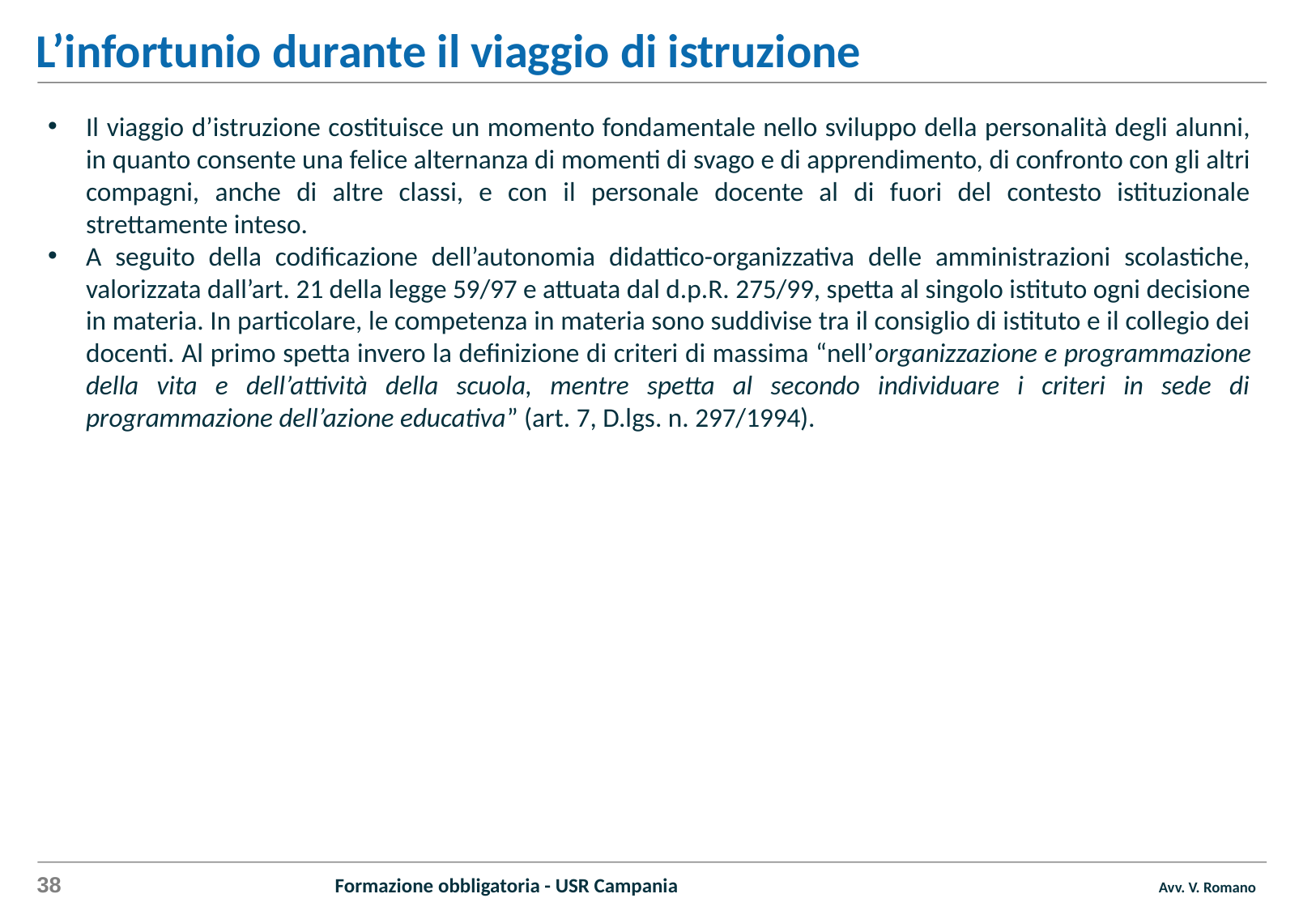

L’infortunio durante il viaggio di istruzione
Il viaggio d’istruzione costituisce un momento fondamentale nello sviluppo della personalità degli alunni, in quanto consente una felice alternanza di momenti di svago e di apprendimento, di confronto con gli altri compagni, anche di altre classi, e con il personale docente al di fuori del contesto istituzionale strettamente inteso.
A seguito della codificazione dell’autonomia didattico-organizzativa delle amministrazioni scolastiche, valorizzata dall’art. 21 della legge 59/97 e attuata dal d.p.R. 275/99, spetta al singolo istituto ogni decisione in materia. In particolare, le competenza in materia sono suddivise tra il consiglio di istituto e il collegio dei docenti. Al primo spetta invero la definizione di criteri di massima “nell’organizzazione e programmazione della vita e dell’attività della scuola, mentre spetta al secondo individuare i criteri in sede di programmazione dell’azione educativa” (art. 7, D.lgs. n. 297/1994).